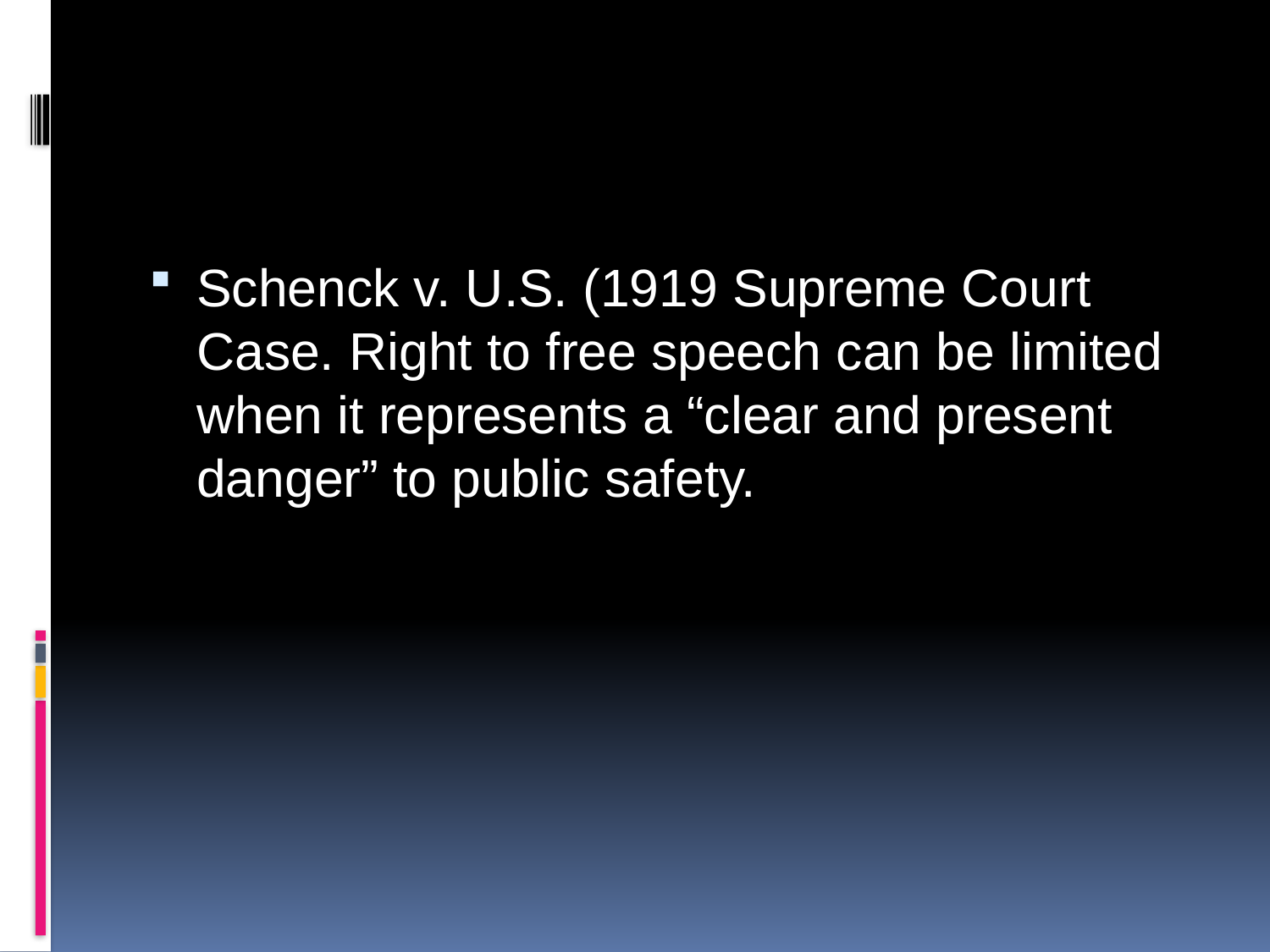

#
Schenck v. U.S. (1919 Supreme Court Case. Right to free speech can be limited when it represents a “clear and present danger” to public safety.